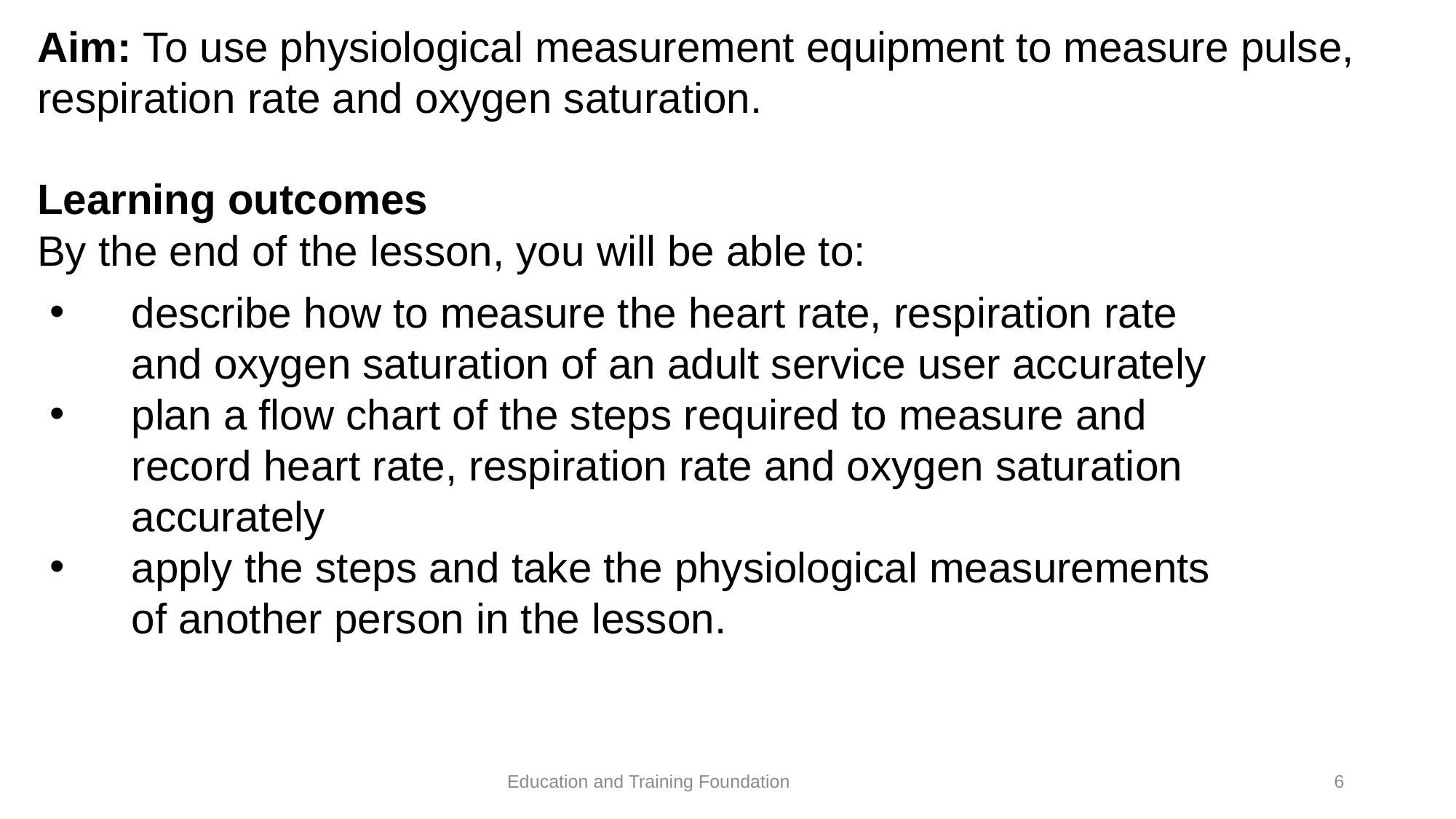

# Aim: To use physiological measurement equipment to measure pulse, respiration rate and oxygen saturation. Learning outcomes By the end of the lesson, you will be able to:
describe how to measure the heart rate, respiration rate and oxygen saturation of an adult service user accurately
plan a flow chart of the steps required to measure and record heart rate, respiration rate and oxygen saturation accurately
apply the steps and take the physiological measurements of another person in the lesson.

6
Education and Training Foundation